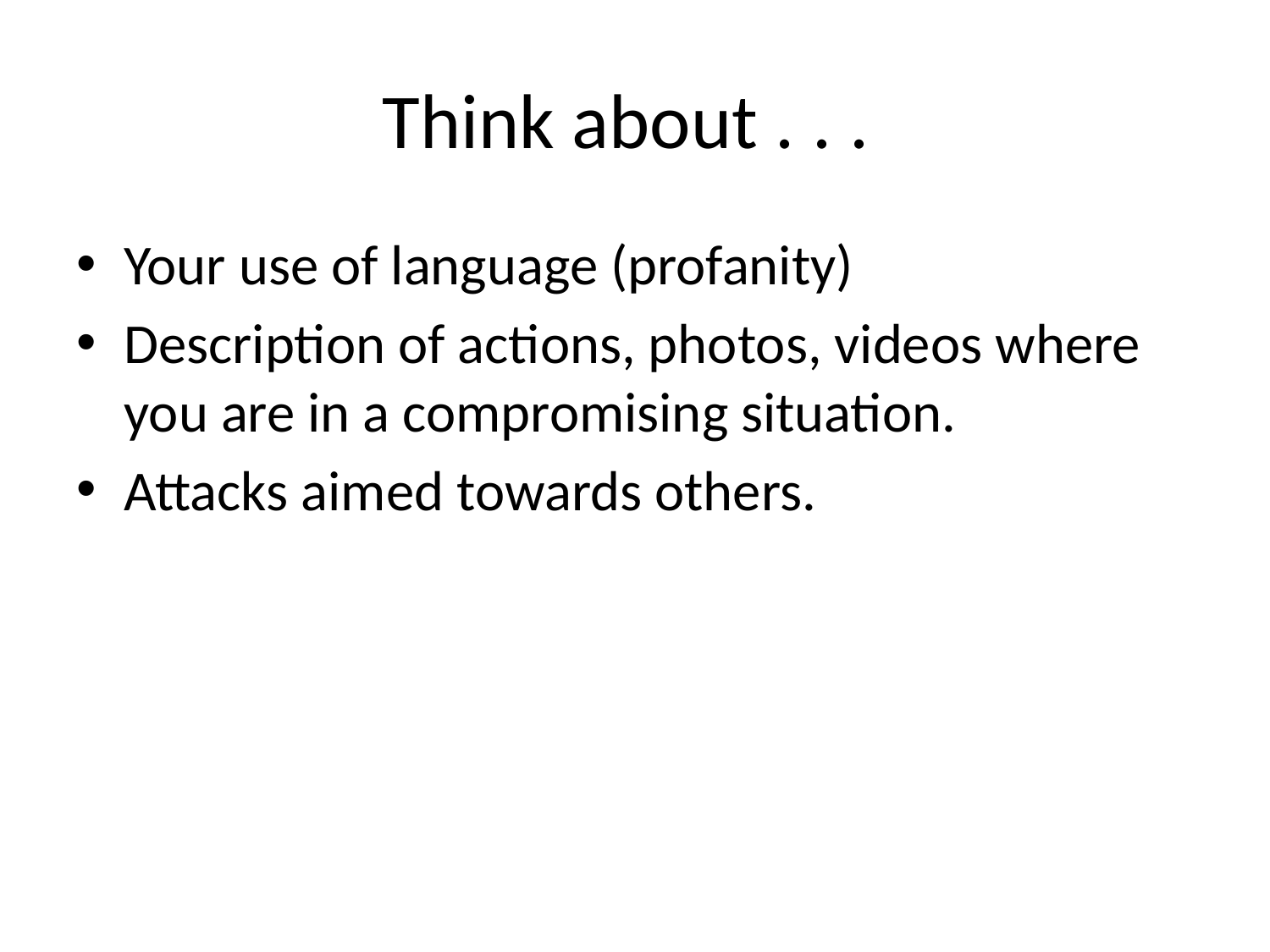

# Think about . . .
Your use of language (profanity)
Description of actions, photos, videos where you are in a compromising situation.
Attacks aimed towards others.